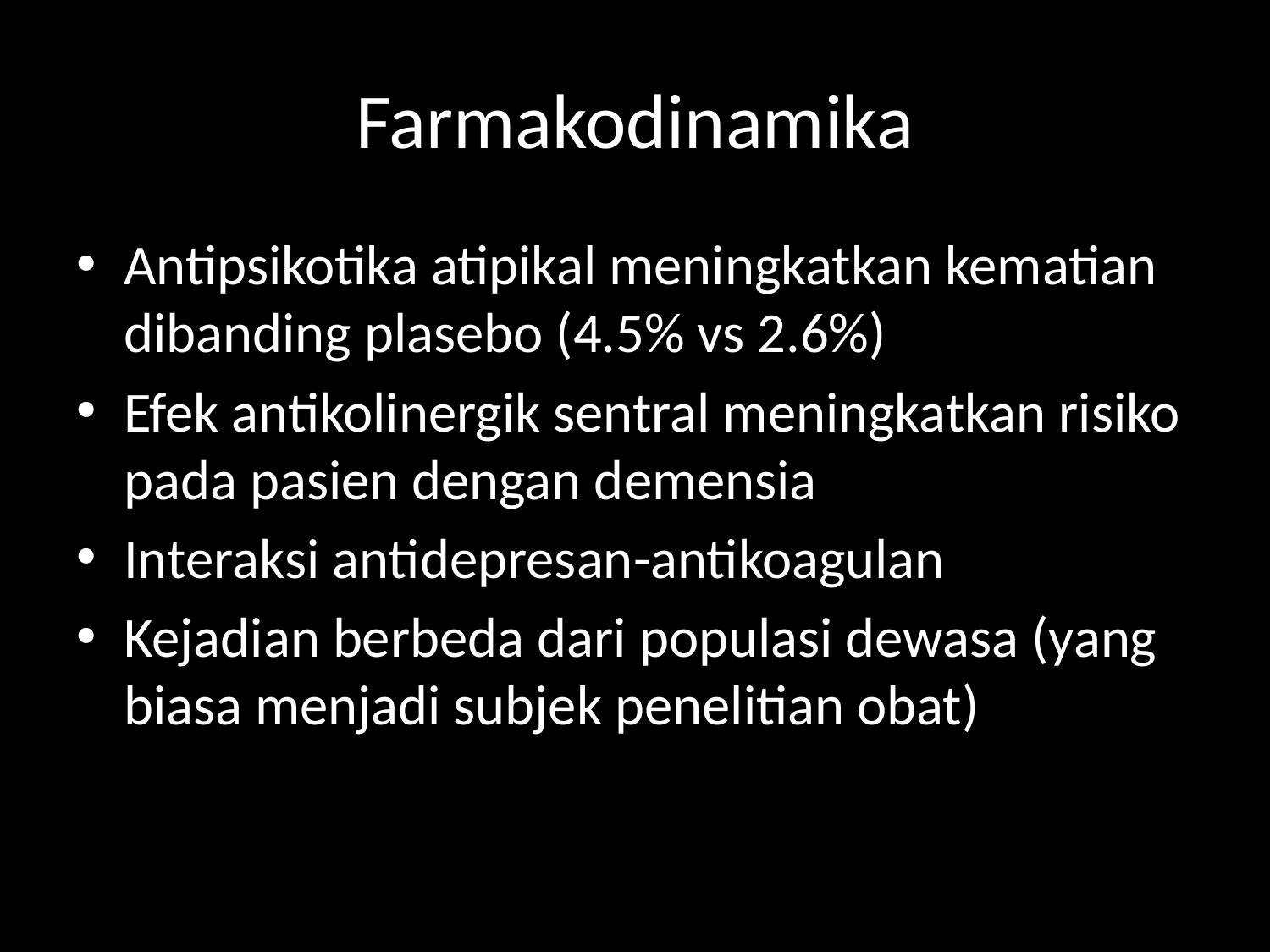

# Farmakodinamika
Antipsikotika atipikal meningkatkan kematian dibanding plasebo (4.5% vs 2.6%)
Efek antikolinergik sentral meningkatkan risiko pada pasien dengan demensia
Interaksi antidepresan-antikoagulan
Kejadian berbeda dari populasi dewasa (yang biasa menjadi subjek penelitian obat)